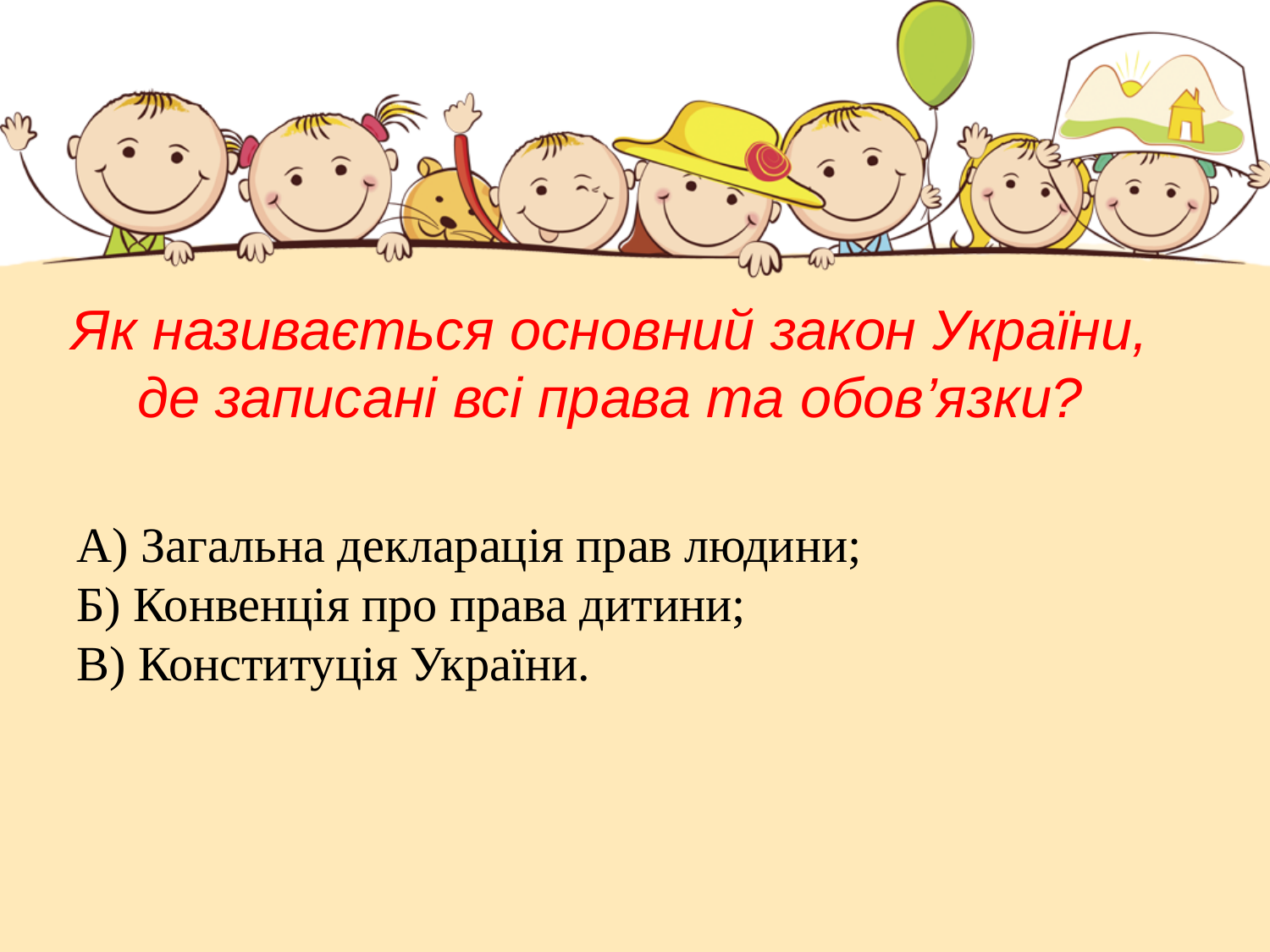

Як називається основний закон України, де записані всі права та обов’язки?
А) Загальна декларація прав людини;
Б) Конвенція про права дитини;
В) Конституція України.